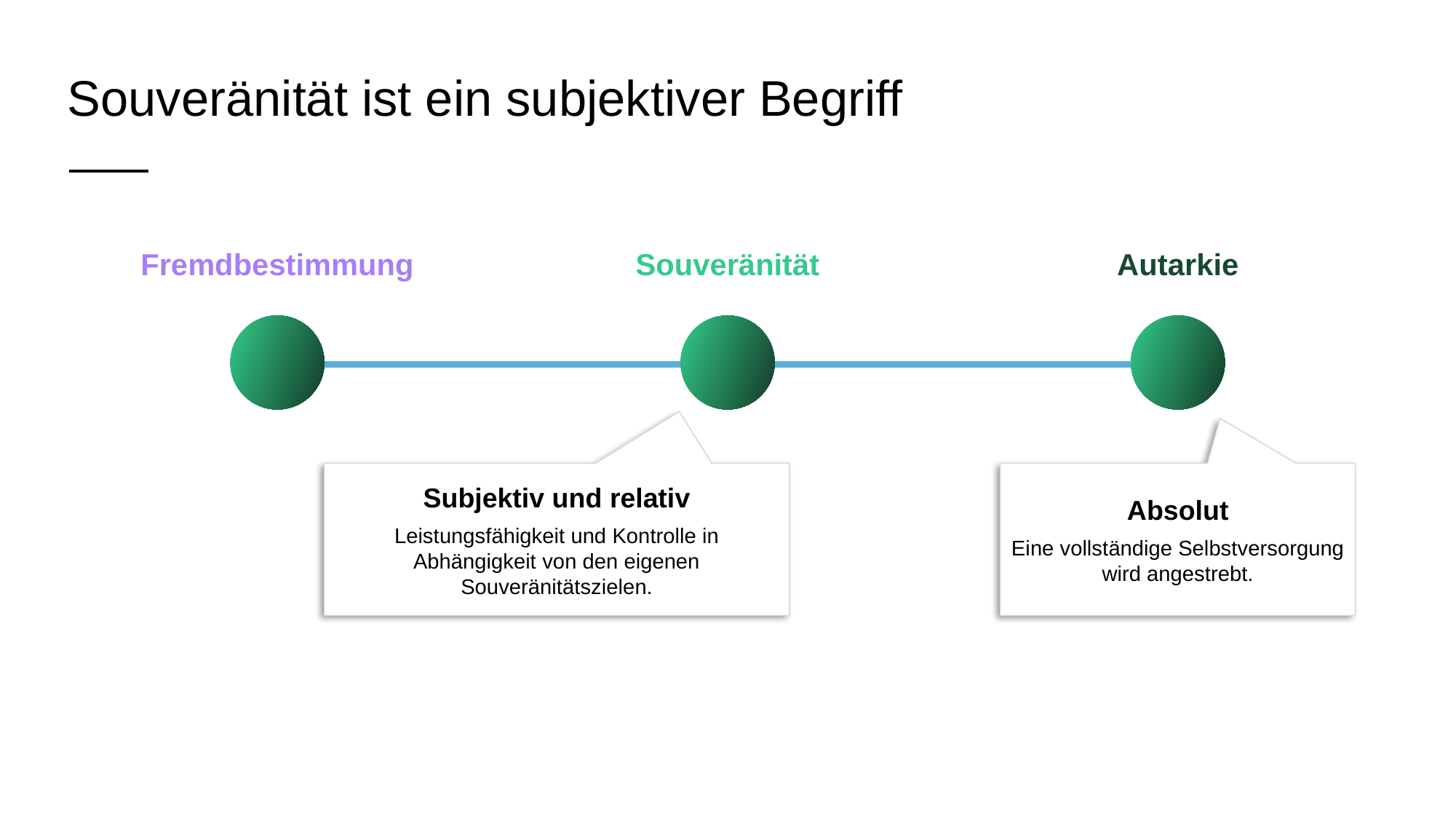

# Souveränität ist ein subjektiver Begriff
Fremdbestimmung
Souveränität
Autarkie
Subjektiv und relativ
Leistungsfähigkeit und Kontrolle in Abhängigkeit von den eigenen Souveränitätszielen.
Absolut
Eine vollständige Selbstversorgung wird angestrebt.